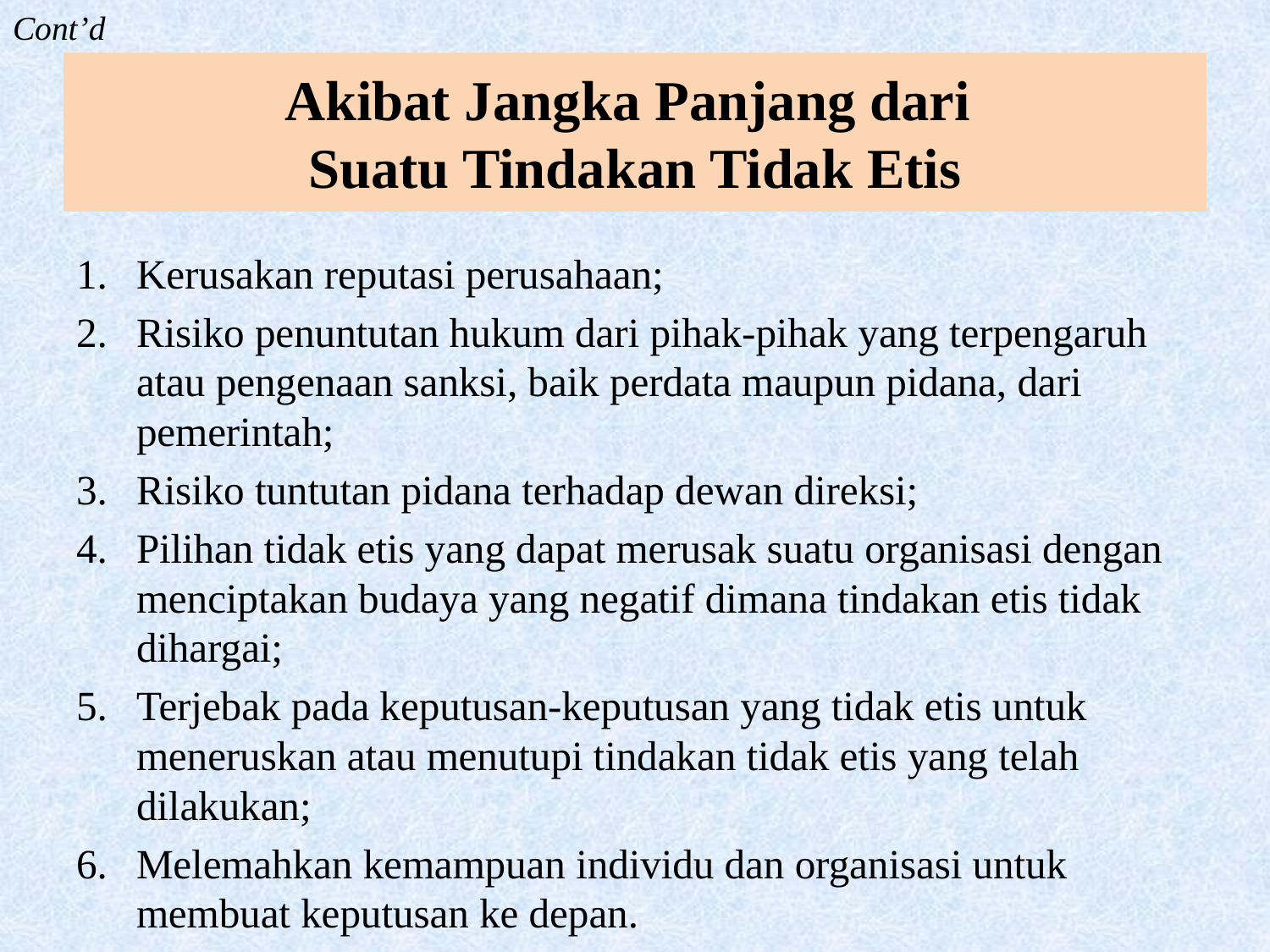

Cont’d
# Akibat Jangka Panjang dari Suatu Tindakan Tidak Etis

Kerusakan reputasi perusahaan;
Risiko penuntutan hukum dari pihak-pihak yang terpengaruh atau pengenaan sanksi, baik perdata maupun pidana, dari pemerintah;
Risiko tuntutan pidana terhadap dewan direksi;
Pilihan tidak etis yang dapat merusak suatu organisasi dengan menciptakan budaya yang negatif dimana tindakan etis tidak dihargai;
Terjebak pada keputusan-keputusan yang tidak etis untuk meneruskan atau menutupi tindakan tidak etis yang telah dilakukan;
Melemahkan kemampuan individu dan organisasi untuk membuat keputusan ke depan.